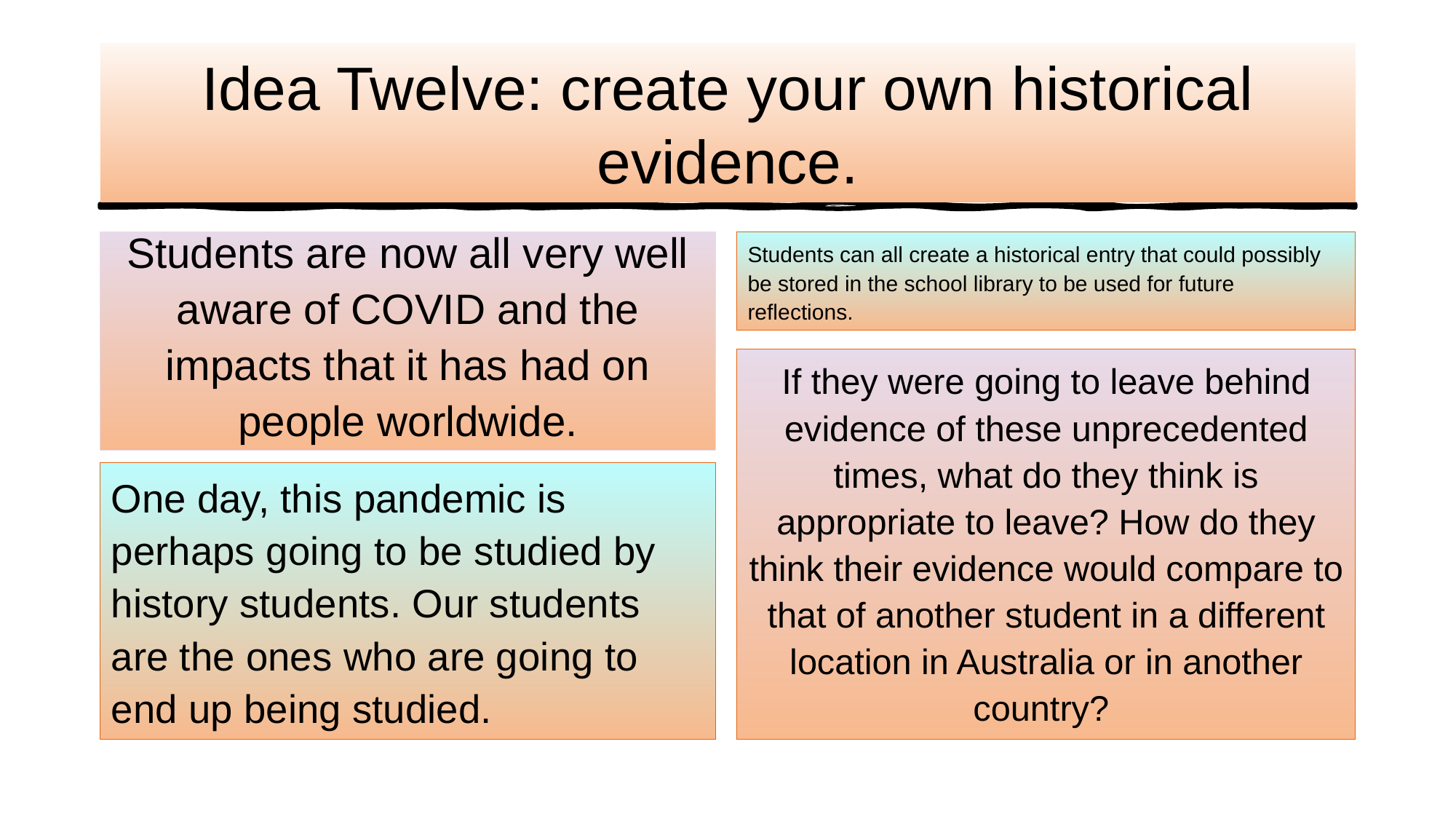

# Idea Twelve: create your own historical evidence.
Students are now all very well aware of COVID and the impacts that it has had on people worldwide.
Students can all create a historical entry that could possibly be stored in the school library to be used for future reflections.
If they were going to leave behind evidence of these unprecedented times, what do they think is appropriate to leave? How do they think their evidence would compare to that of another student in a different location in Australia or in another country?
One day, this pandemic is perhaps going to be studied by history students. Our students are the ones who are going to end up being studied.